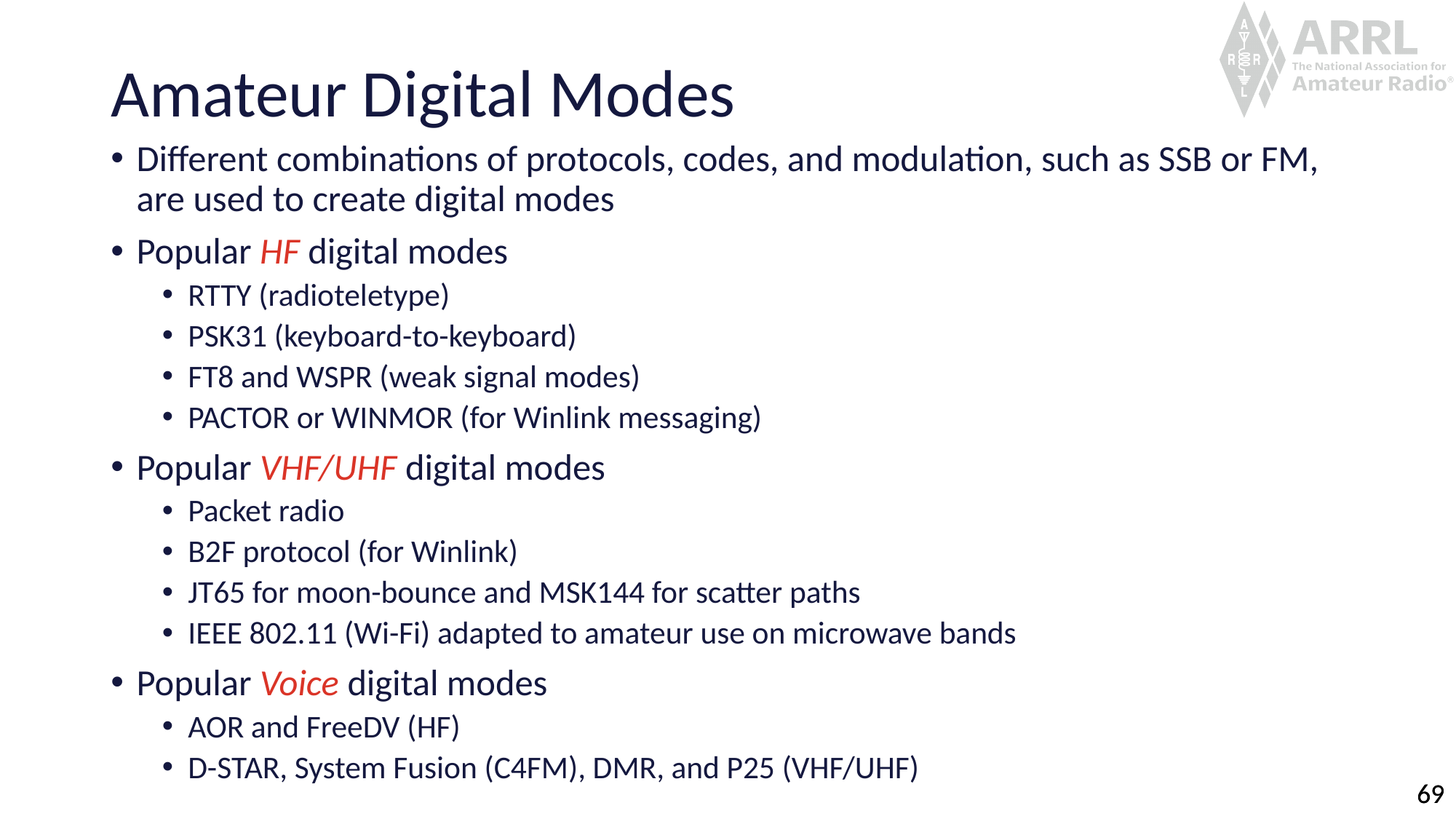

# Amateur Digital Modes
Different combinations of protocols, codes, and modulation, such as SSB or FM, are used to create digital modes
Popular HF digital modes
RTTY (radioteletype)
PSK31 (keyboard-to-keyboard)
FT8 and WSPR (weak signal modes)
PACTOR or WINMOR (for Winlink messaging)
Popular VHF/UHF digital modes
Packet radio
B2F protocol (for Winlink)
JT65 for moon-bounce and MSK144 for scatter paths
IEEE 802.11 (Wi-Fi) adapted to amateur use on microwave bands
Popular Voice digital modes
AOR and FreeDV (HF)
D-STAR, System Fusion (C4FM), DMR, and P25 (VHF/UHF)